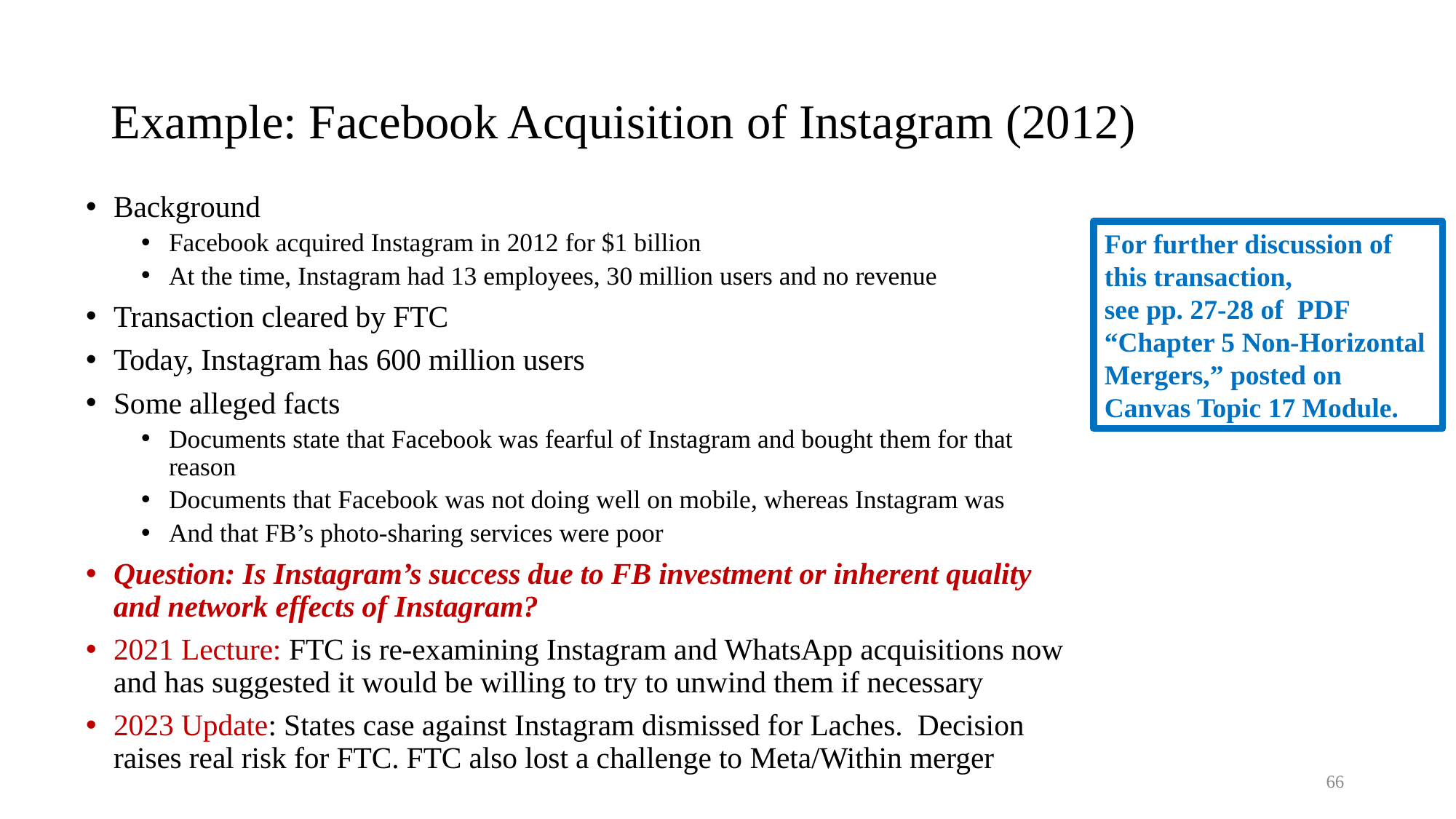

# Example: Facebook Acquisition of Instagram (2012)
Background
Facebook acquired Instagram in 2012 for $1 billion
At the time, Instagram had 13 employees, 30 million users and no revenue
Transaction cleared by FTC
Today, Instagram has 600 million users
Some alleged facts
Documents state that Facebook was fearful of Instagram and bought them for that reason
Documents that Facebook was not doing well on mobile, whereas Instagram was
And that FB’s photo-sharing services were poor
Question: Is Instagram’s success due to FB investment or inherent quality and network effects of Instagram?
2021 Lecture: FTC is re-examining Instagram and WhatsApp acquisitions now and has suggested it would be willing to try to unwind them if necessary
2023 Update: States case against Instagram dismissed for Laches.  Decision raises real risk for FTC. FTC also lost a challenge to Meta/Within merger

For further discussion of this transaction,
see pp. 27-28 of  PDF “Chapter 5 Non-Horizontal Mergers,” posted on Canvas Topic 17 Module.
66